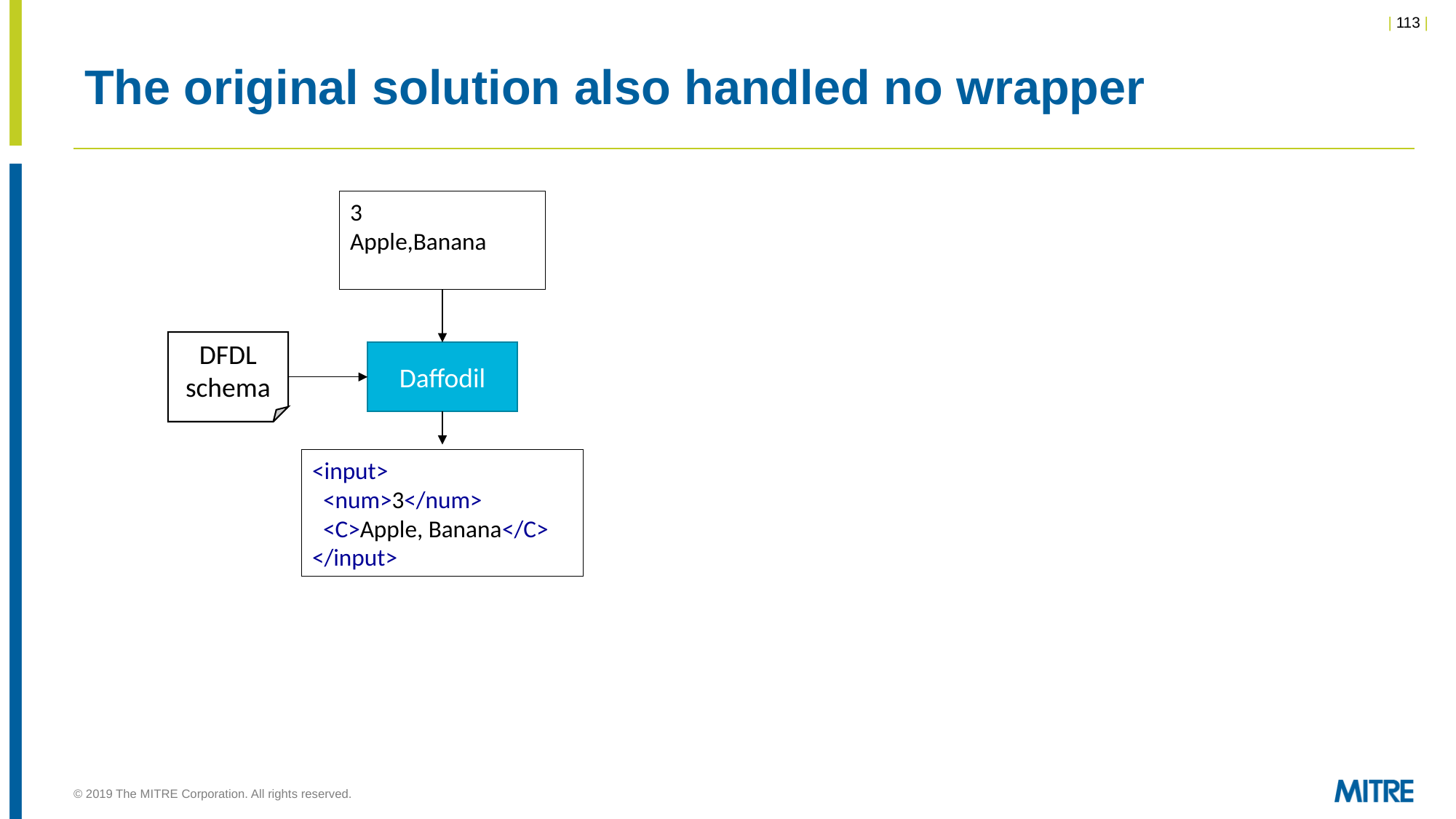

# The original solution also handled no wrapper
3
Apple,Banana

DFDL
schema
Daffodil
<input>
  <num>3</num>
  <C>Apple, Banana</C>
</input>
© 2019 The MITRE Corporation. All rights reserved.